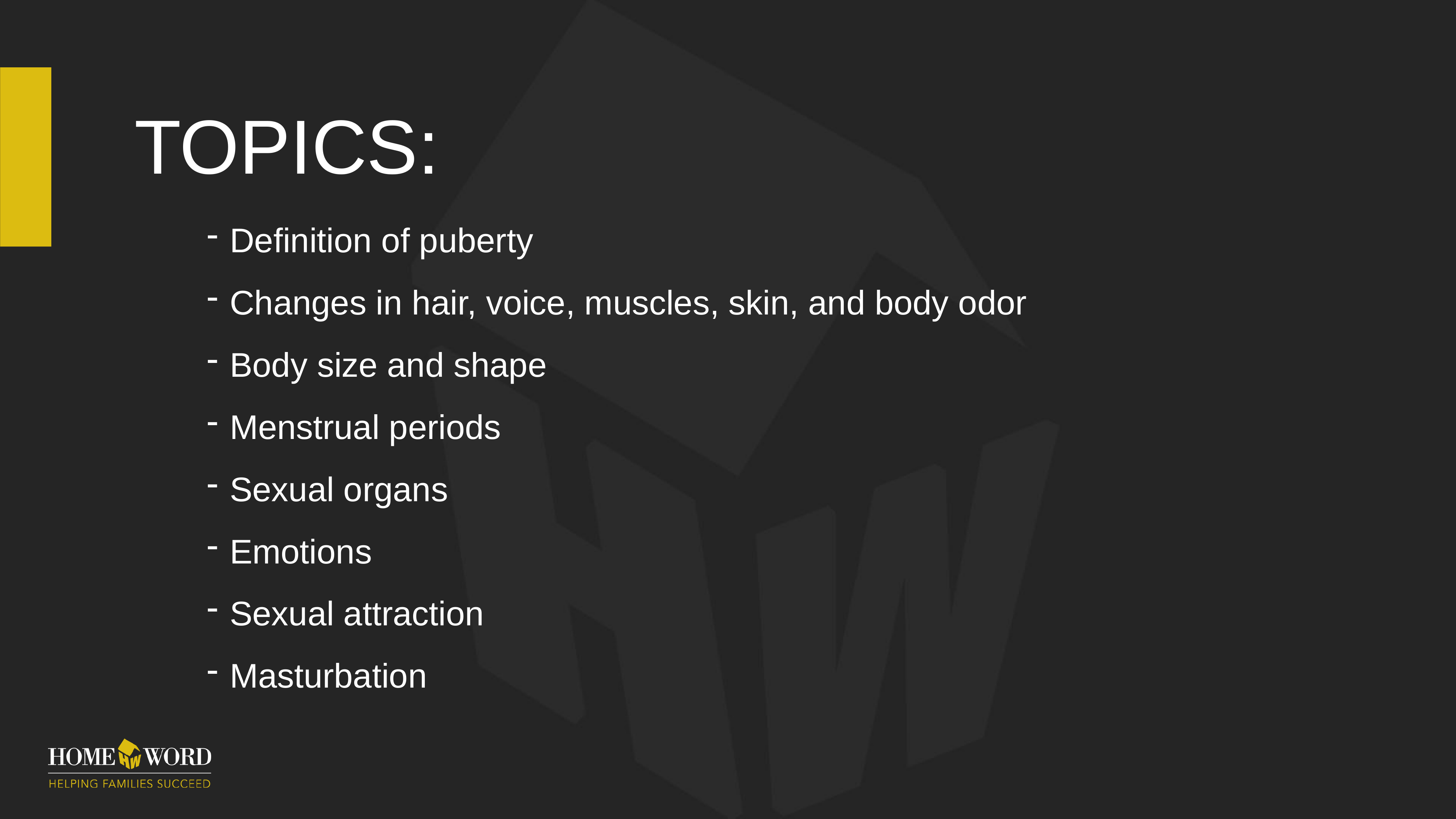

# Topics:
Definition of puberty
Changes in hair, voice, muscles, skin, and body odor
Body size and shape
Menstrual periods
Sexual organs
Emotions
Sexual attraction
Masturbation